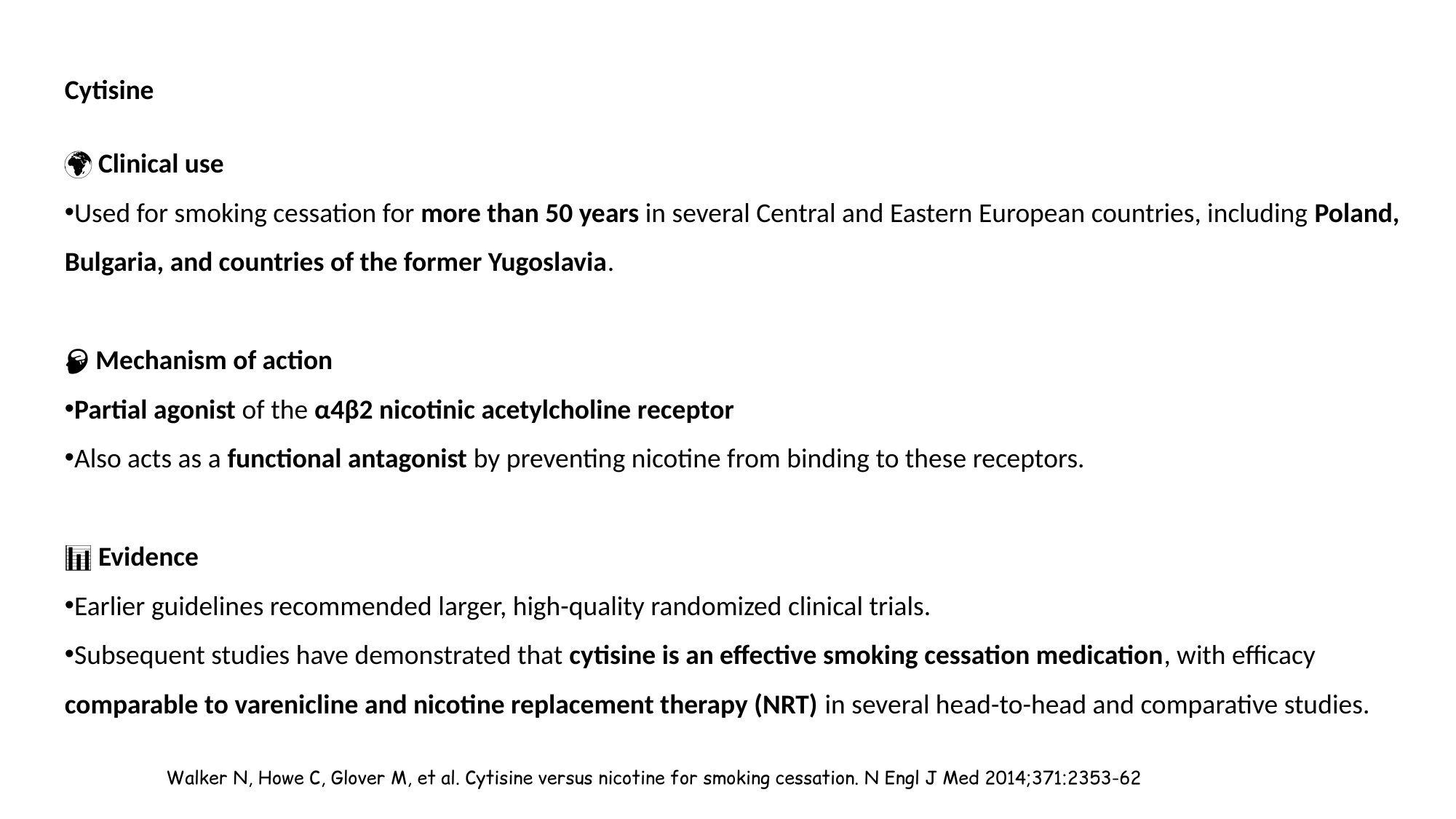

Cytisine

🌍 Clinical use
Used for smoking cessation for more than 50 years in several Central and Eastern European countries, including Poland, Bulgaria, and countries of the former Yugoslavia.

🧠 Mechanism of action
Partial agonist of the α4β2 nicotinic acetylcholine receptor
Also acts as a functional antagonist by preventing nicotine from binding to these receptors.

📊 Evidence
Earlier guidelines recommended larger, high-quality randomized clinical trials.
Subsequent studies have demonstrated that cytisine is an effective smoking cessation medication, with efficacy comparable to varenicline and nicotine replacement therapy (NRT) in several head-to-head and comparative studies.
Walker N, Howe C, Glover M, et al. Cytisine versus nicotine for smoking cessation. N Engl J Med 2014;371:2353-62